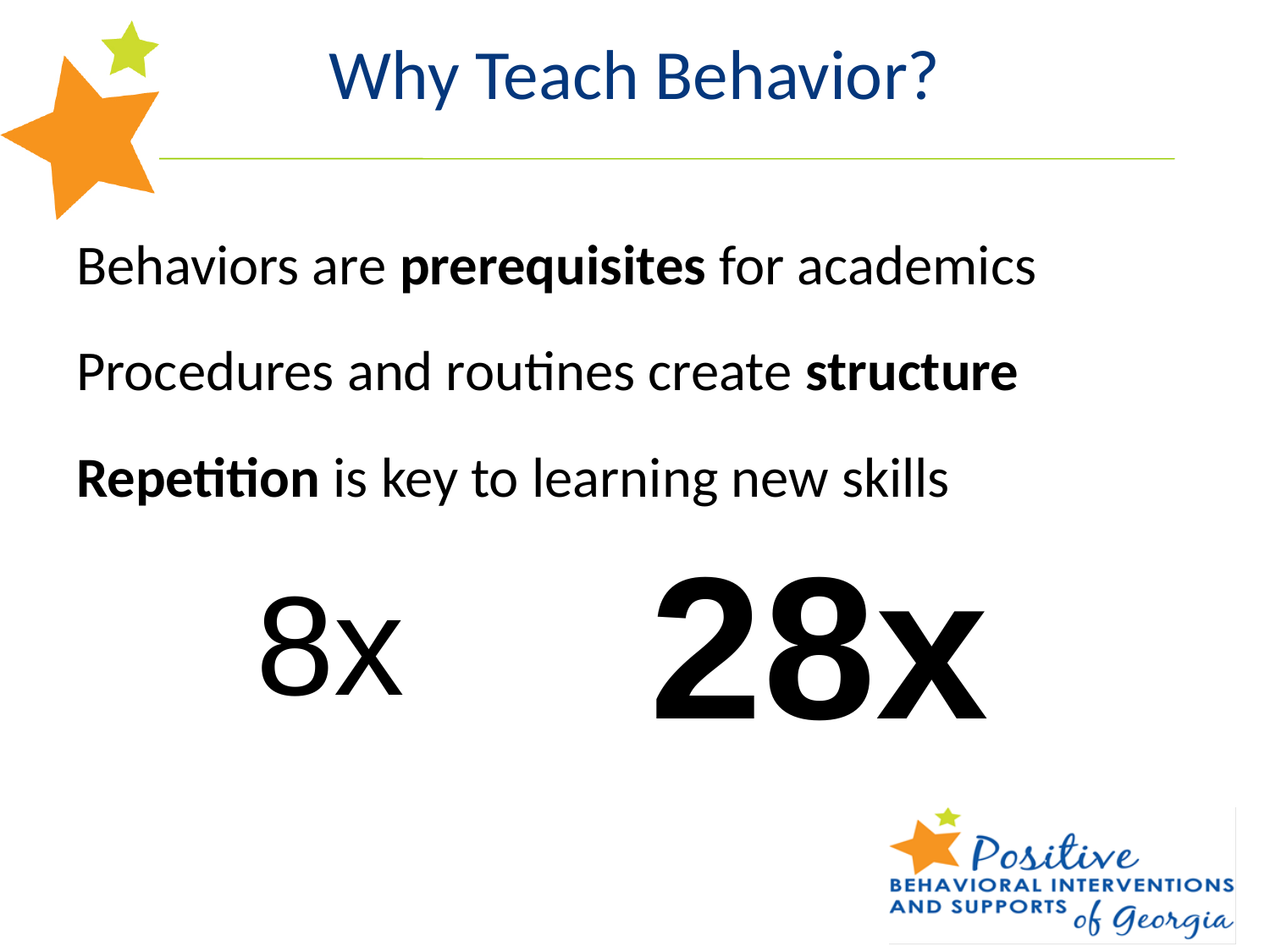

Why Teach Behavior?
Behaviors are prerequisites for academics
Procedures and routines create structure
Repetition is key to learning new skills

28x
8x